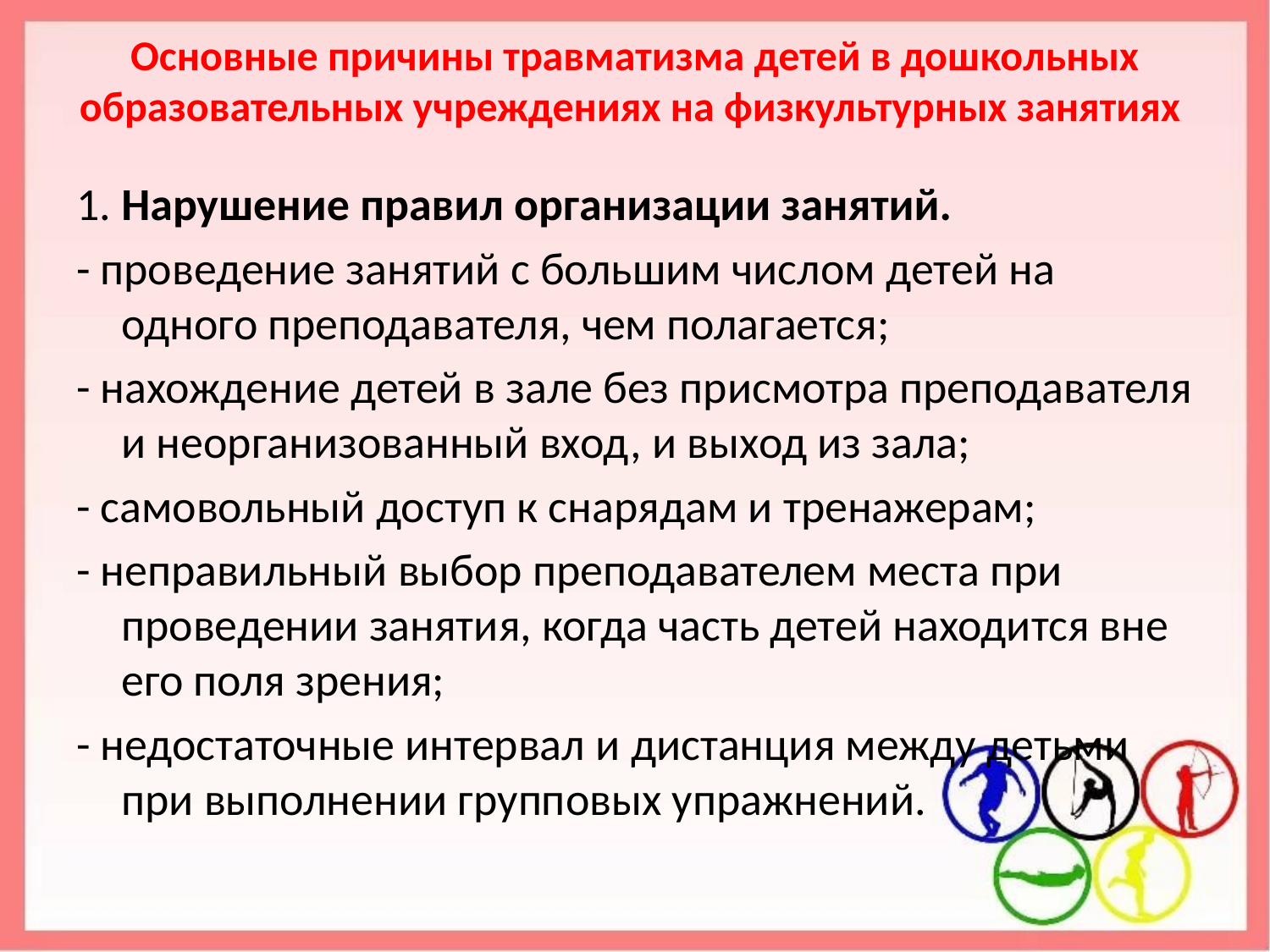

# Основные причины травматизма детей в дошкольных образовательных учреждениях на физкультурных занятиях
1. Нарушение правил организации занятий.
- проведение занятий с большим числом детей на одного преподавателя, чем полагается;
- нахождение детей в зале без присмотра преподавателя и неорганизованный вход, и выход из зала;
- самовольный доступ к снарядам и тренажерам;
- неправильный выбор преподавателем места при проведении занятия, когда часть детей находится вне его поля зрения;
- недостаточные интервал и дистанция между детьми при выполнении групповых упражнений.